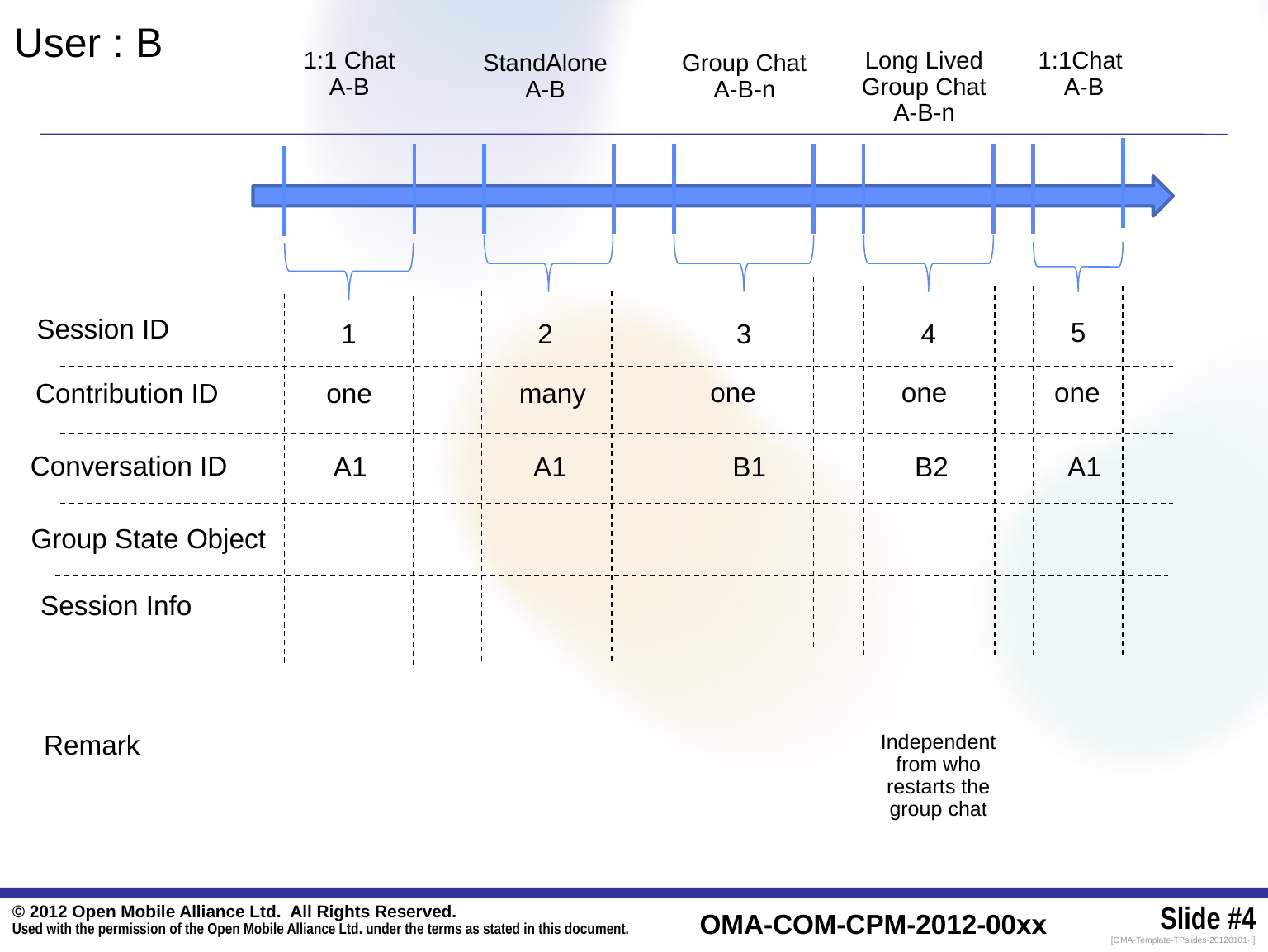

User : B
1:1 Chat
A-B
Long Lived
Group Chat
A-B-n
1:1Chat
A-B
StandAlone
A-B
Group Chat
A-B-n

Session ID
5
1
2
3
4
one
one
one
Contribution ID
one
many
Conversation ID
B2
A1
A1
B1
A1
Group State Object
Session Info
Remark
Independent from who restarts the group chat